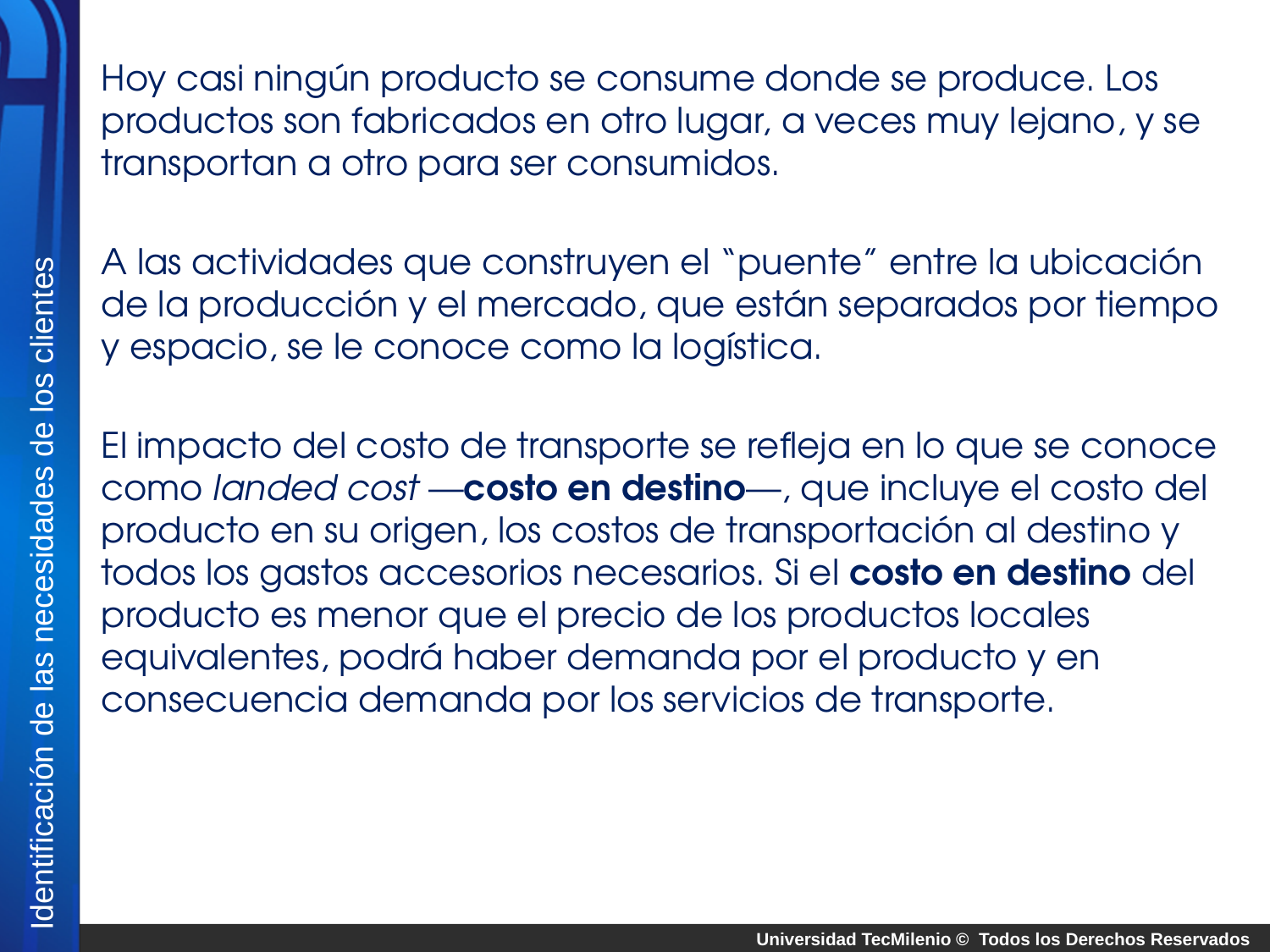

Hoy casi ningún producto se consume donde se produce. Los productos son fabricados en otro lugar, a veces muy lejano, y se transportan a otro para ser consumidos.

A las actividades que construyen el “puente” entre la ubicación de la producción y el mercado, que están separados por tiempo y espacio, se le conoce como la logística.

El impacto del costo de transporte se refleja en lo que se conoce como landed cost —costo en destino—, que incluye el costo del producto en su origen, los costos de transportación al destino y todos los gastos accesorios necesarios. Si el costo en destino del producto es menor que el precio de los productos locales equivalentes, podrá haber demanda por el producto y en consecuencia demanda por los servicios de transporte.

Identificación de las necesidades de los clientes